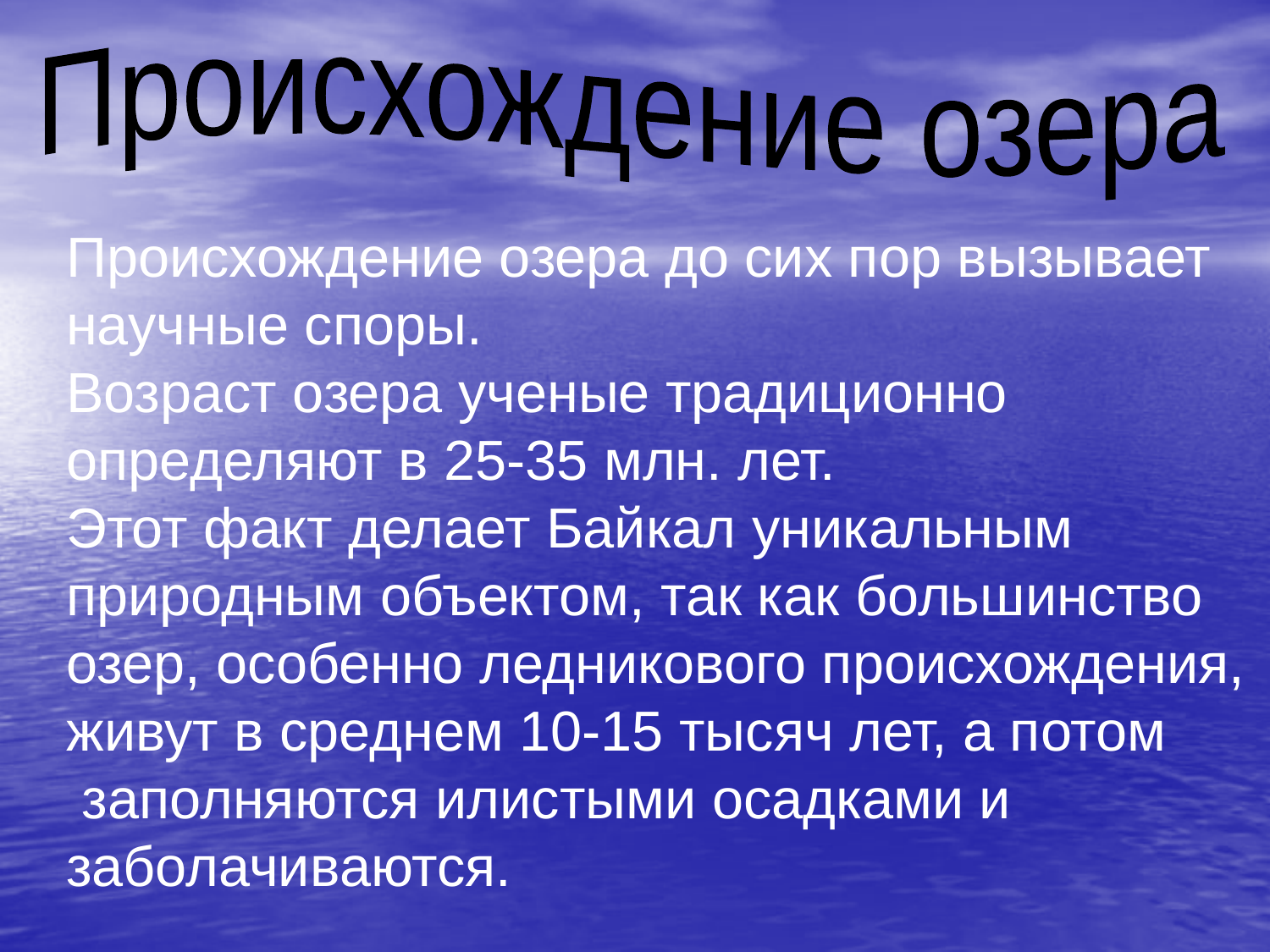

Происхождение озера
#
Происхождение озера до сих пор вызывает
научные споры.
Возраст озера ученые традиционно
определяют в 25-35 млн. лет.
Этот факт делает Байкал уникальным
природным объектом, так как большинство
озер, особенно ледникового происхождения,
живут в среднем 10-15 тысяч лет, а потом
 заполняются илистыми осадками и
заболачиваются.